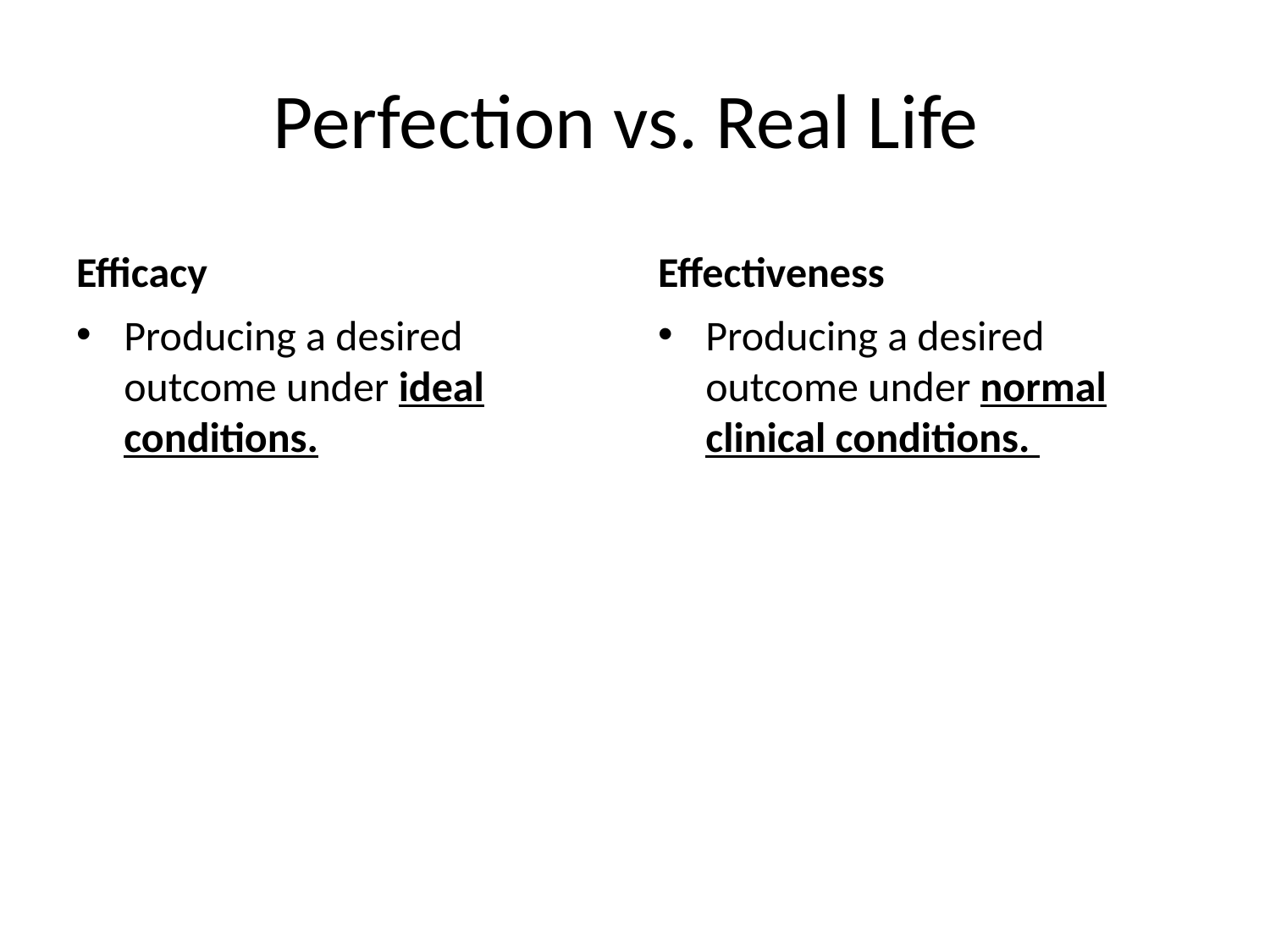

# Perfection vs. Real Life
Efficacy
Effectiveness
Producing a desired outcome under ideal conditions.
Producing a desired outcome under normal clinical conditions.